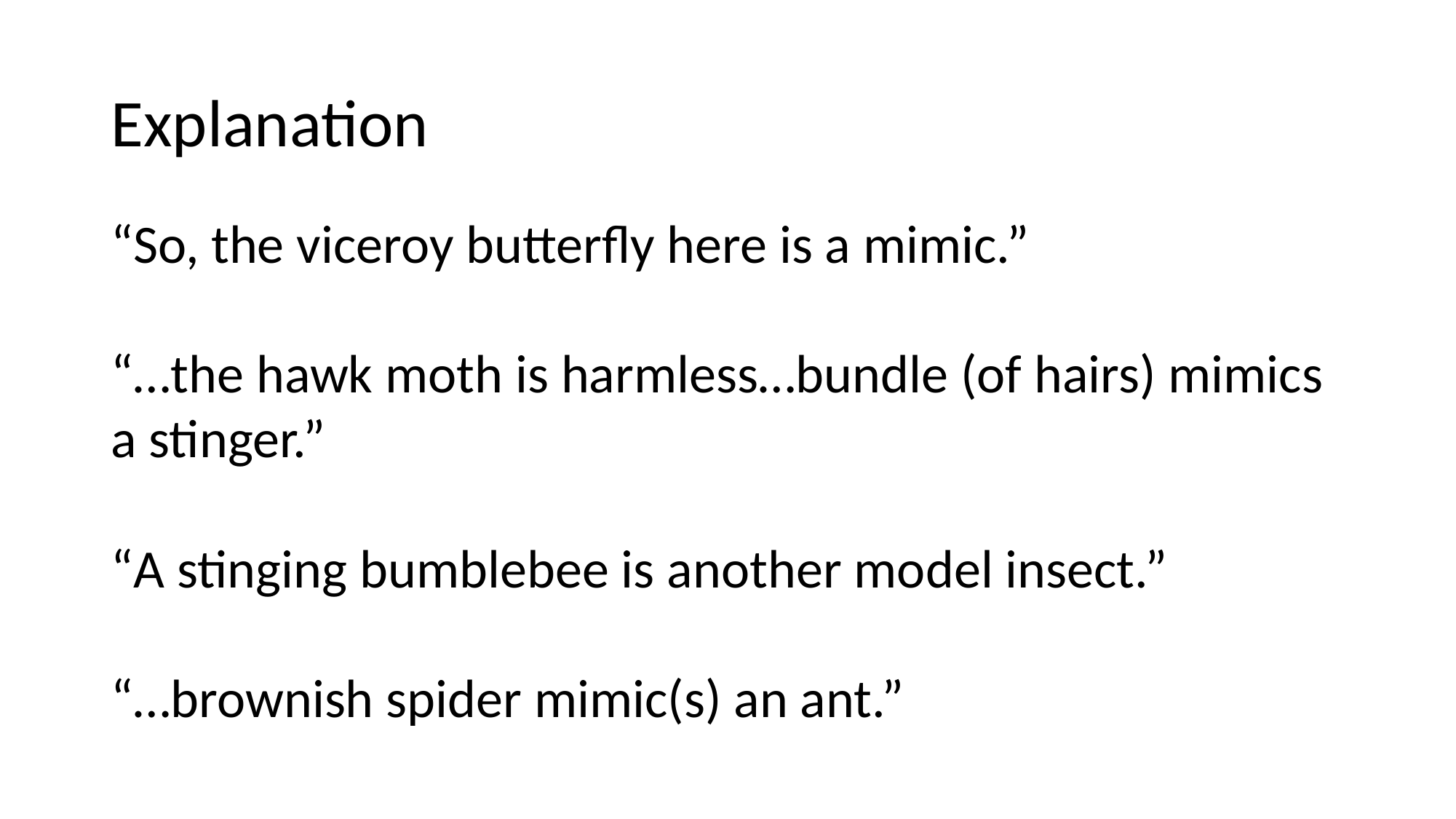

# Explanation
“So, the viceroy butterfly here is a mimic.”

“…the hawk moth is harmless…bundle (of hairs) mimics a stinger.”

“A stinging bumblebee is another model insect.”

“…brownish spider mimic(s) an ant.”